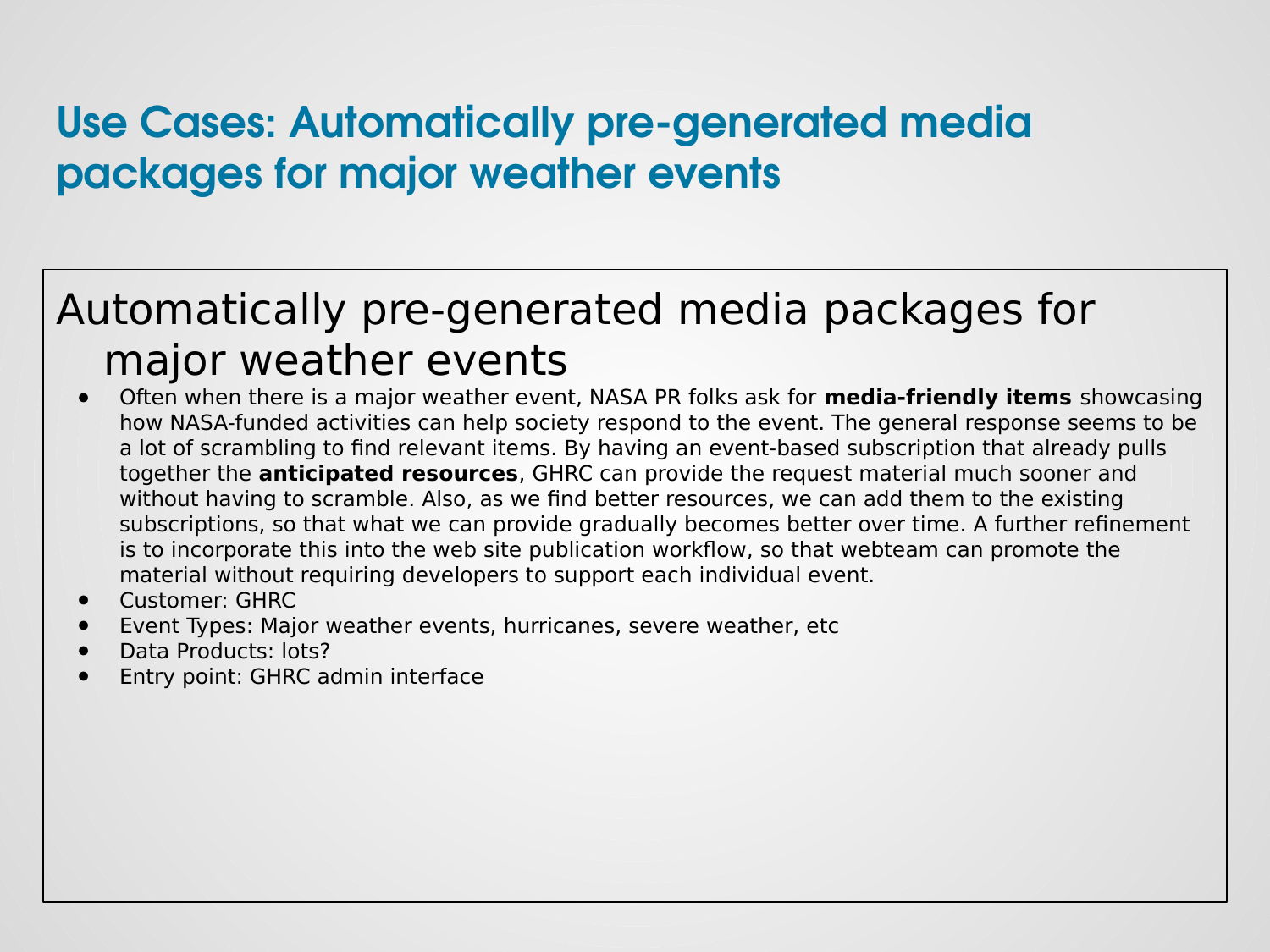

# Use Cases: Automatically pre-generated media packages for major weather events
Automatically pre-generated media packages for major weather events
Often when there is a major weather event, NASA PR folks ask for media-friendly items showcasing how NASA-funded activities can help society respond to the event. The general response seems to be a lot of scrambling to find relevant items. By having an event-based subscription that already pulls together the anticipated resources, GHRC can provide the request material much sooner and without having to scramble. Also, as we find better resources, we can add them to the existing subscriptions, so that what we can provide gradually becomes better over time. A further refinement is to incorporate this into the web site publication workflow, so that webteam can promote the material without requiring developers to support each individual event.
Customer: GHRC
Event Types: Major weather events, hurricanes, severe weather, etc
Data Products: lots?
Entry point: GHRC admin interface